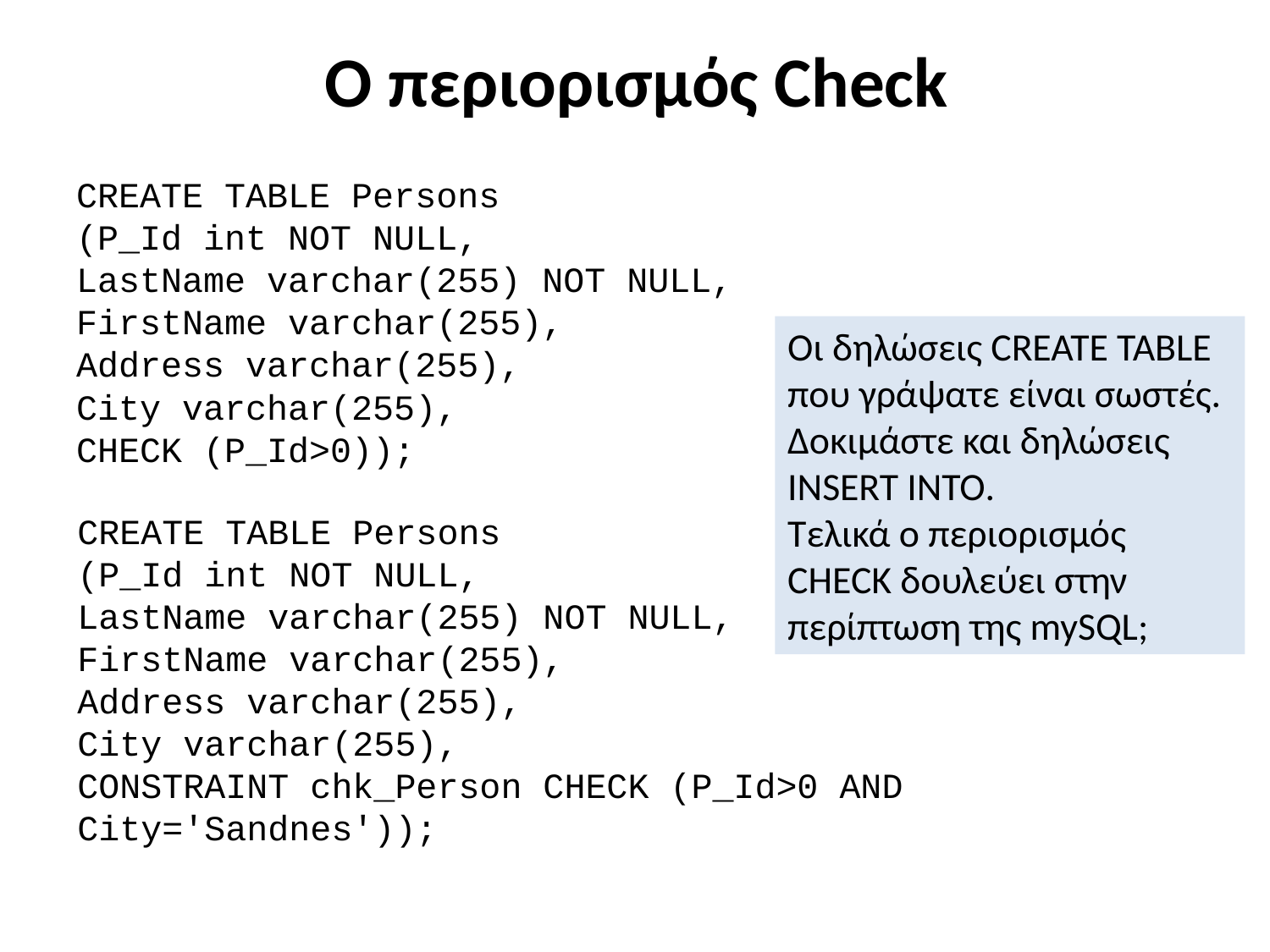

# Ο περιορισμός Check
CREATE TABLE Persons
(P_Id int NOT NULL,
LastName varchar(255) NOT NULL,
FirstName varchar(255),
Address varchar(255),
City varchar(255),
CHECK (P_Id>0));

Οι δηλώσεις CREATE TABLE που γράψατε είναι σωστές. Δοκιμάστε και δηλώσεις INSERT INTO.
Τελικά ο περιορισμός CHECK δουλεύει στην περίπτωση της mySQL;
CREATE TABLE Persons
(P_Id int NOT NULL,
LastName varchar(255) NOT NULL,
FirstName varchar(255),
Address varchar(255),
City varchar(255),
CONSTRAINT chk_Person CHECK (P_Id>0 AND City='Sandnes'));